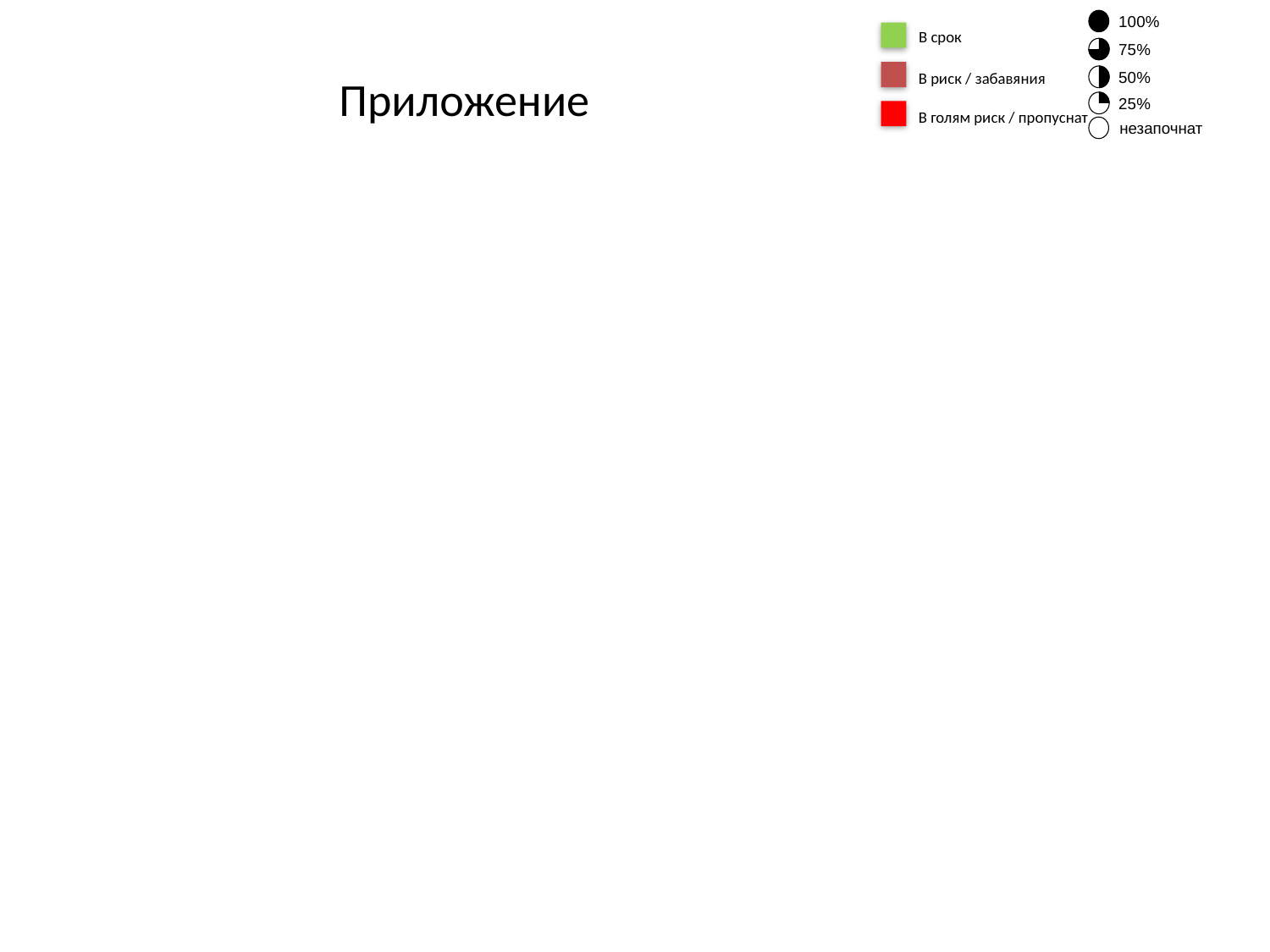

100%

В срок
# Приложение

75%

50%
В риск / забавяния

25%

В голям риск / пропуснат

незапочнат